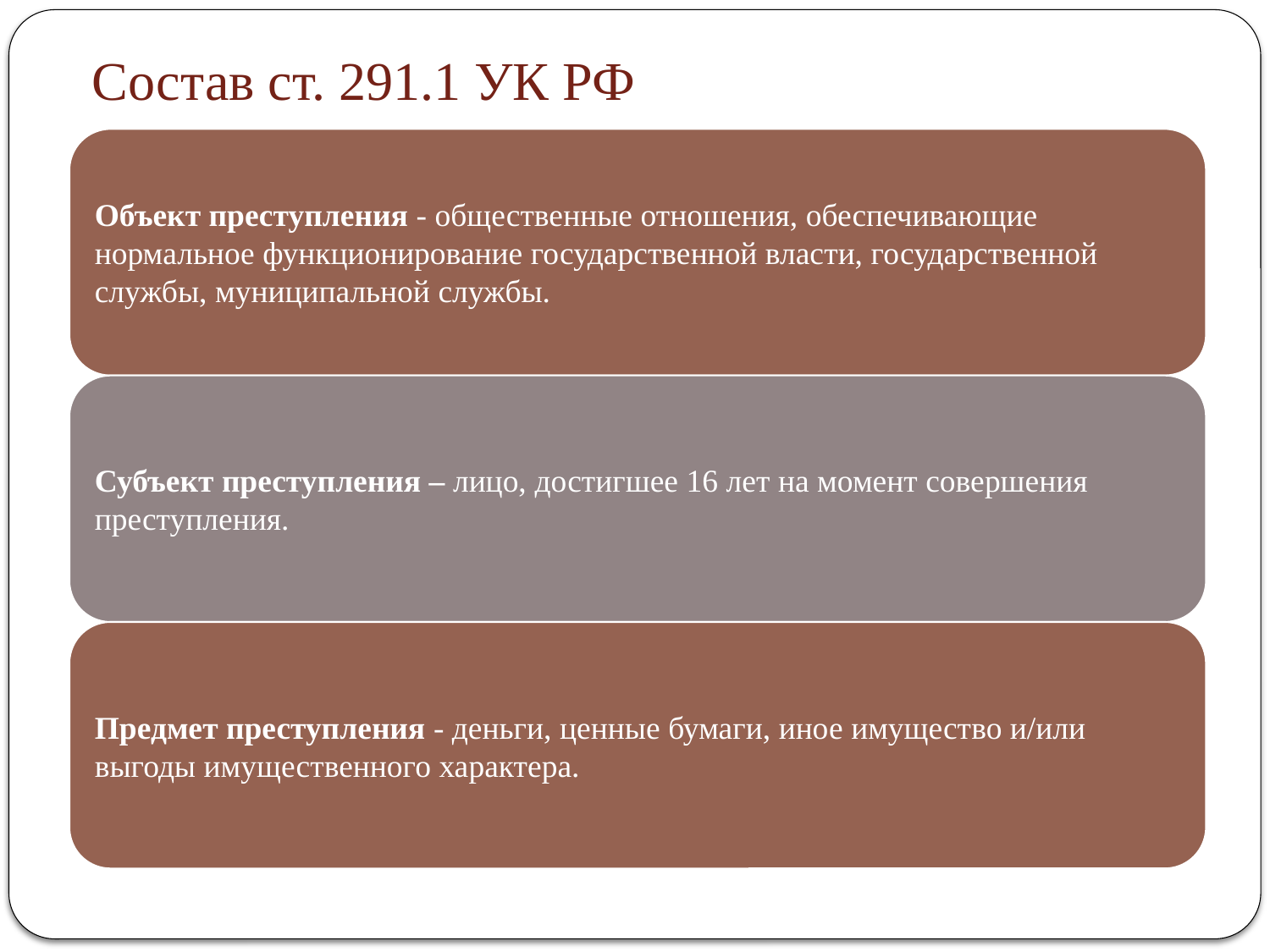

# Состав ст. 291.1 УК РФ

Объект преступления - общественные отношения, обеспечивающие нормальное функционирование государственной власти, государственной службы, муниципальной службы.
Субъект преступления – лицо, достигшее 16 лет на момент совершения преступления.
Предмет преступления - деньги, ценные бумаги, иное имущество и/или выгоды имущественного характера.